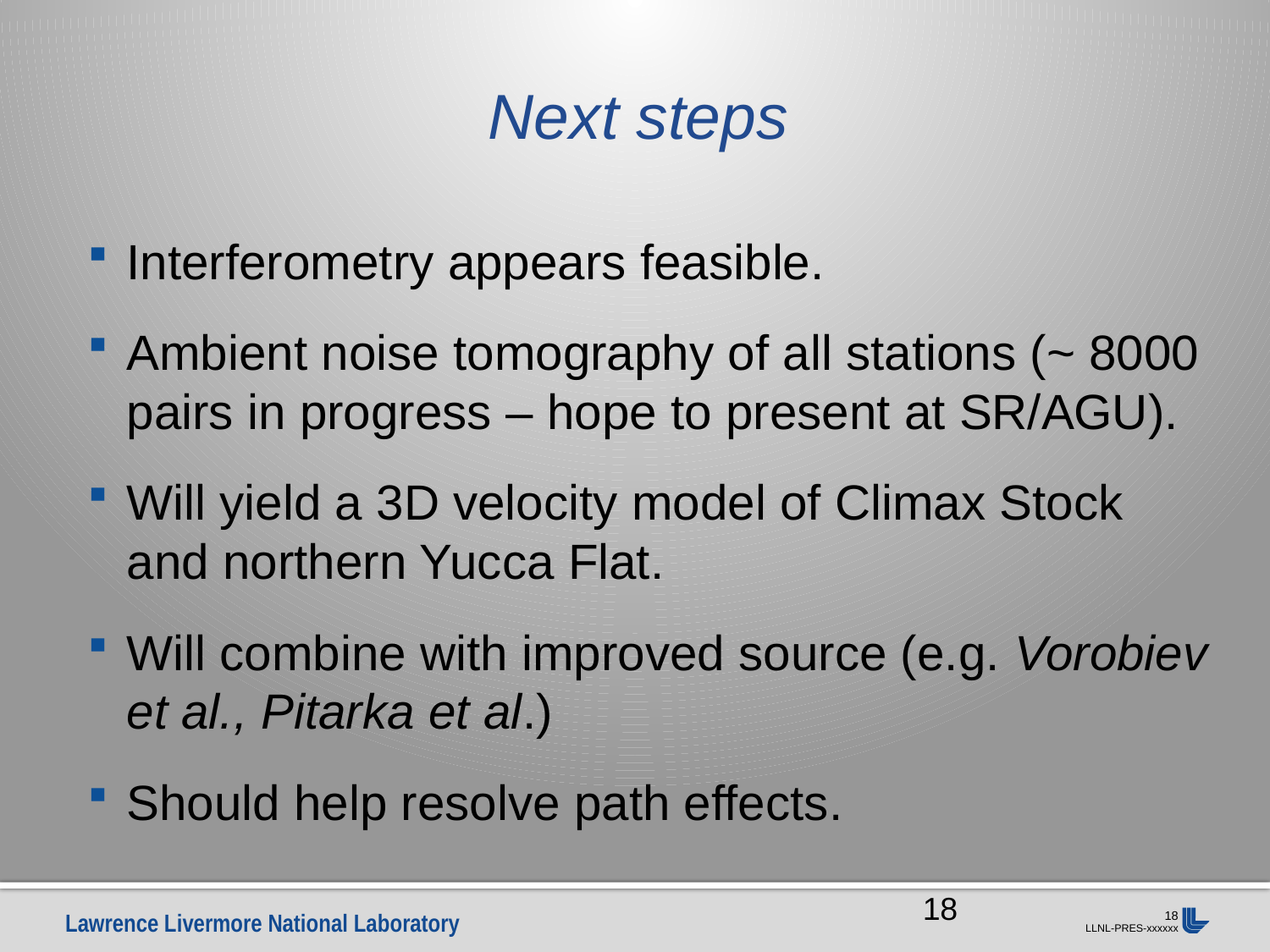

# Next steps
Interferometry appears feasible.
Ambient noise tomography of all stations (~ 8000 pairs in progress – hope to present at SR/AGU).
Will yield a 3D velocity model of Climax Stock and northern Yucca Flat.
Will combine with improved source (e.g. Vorobiev et al., Pitarka et al.)
Should help resolve path effects.

18